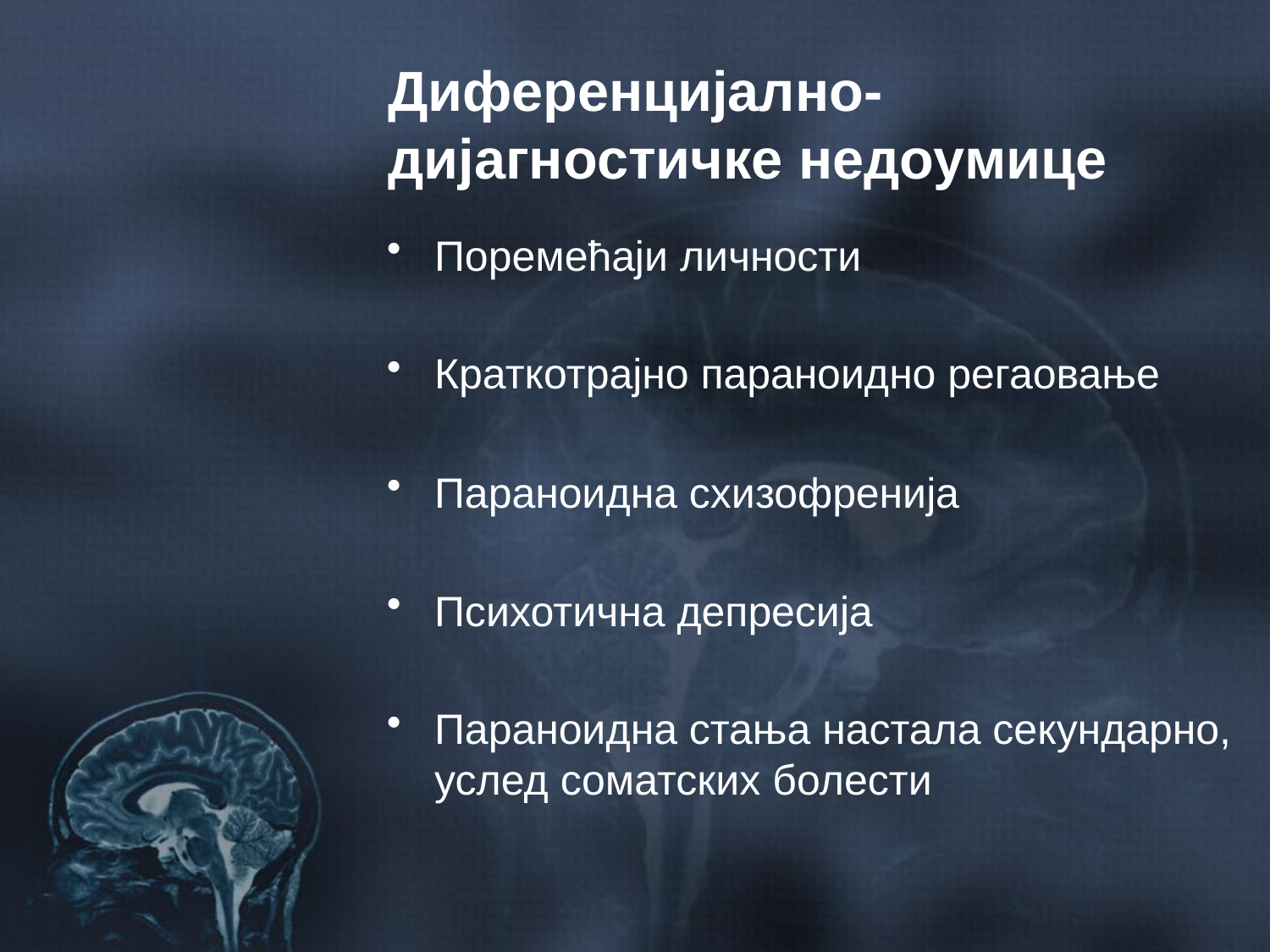

# Диференцијално- дијагностичке недоумице
Поремећаји личности

Краткотрајно параноидно регаовање

Параноидна схизофренија

Психотична депресија

Параноидна стања настала секундарно, услед соматских болести